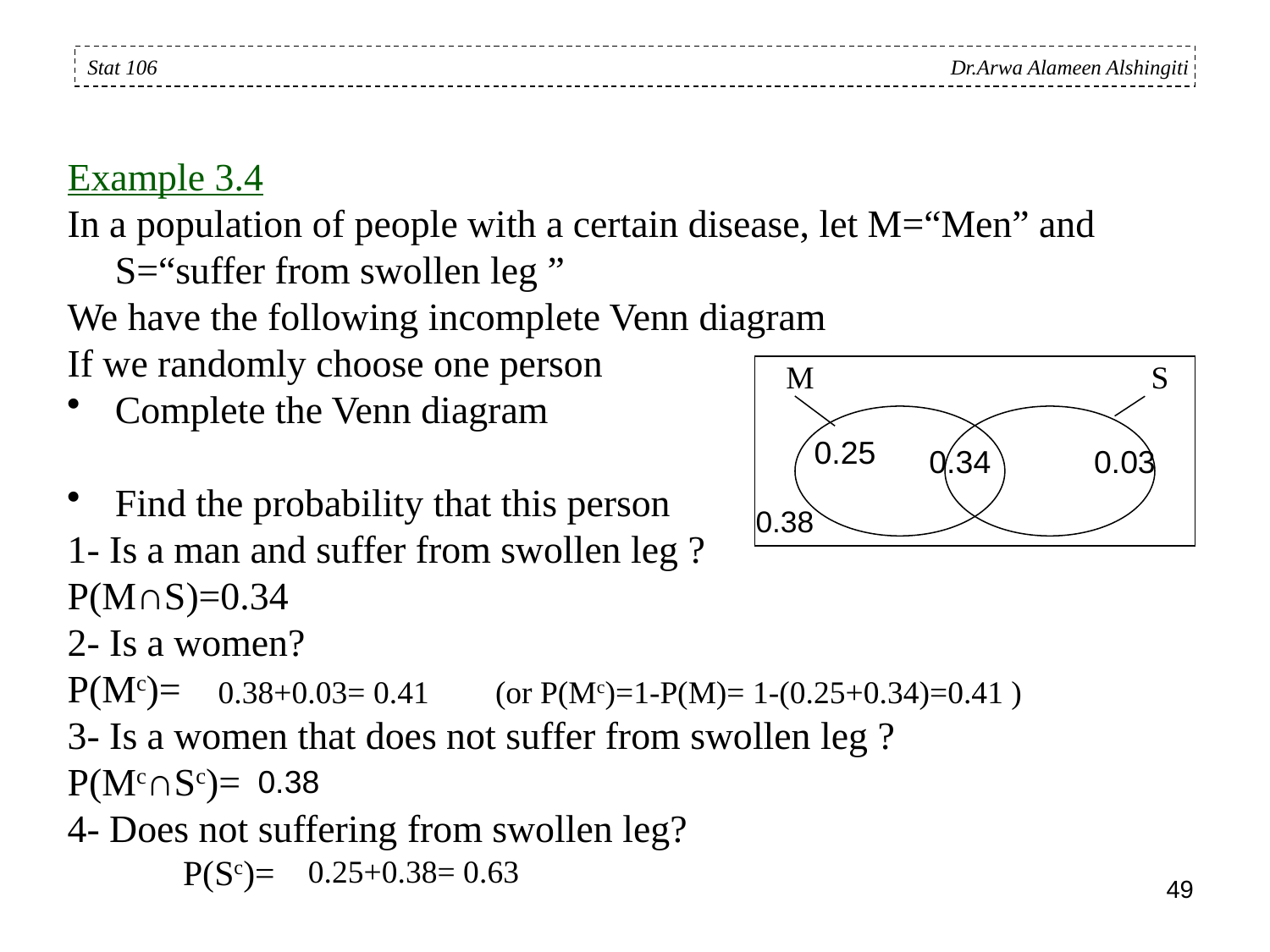

Example 3.4
In a population of people with a certain disease, let M=“Men” and S=“suffer from swollen leg ”
We have the following incomplete Venn diagram
If we randomly choose one person
Complete the Venn diagram

Find the probability that this person
1- Is a man and suffer from swollen leg ?
P(M∩S)=0.34
2- Is a women?
P(Mc)=
3- Is a women that does not suffer from swollen leg ?
P(Mc∩Sc)=
4- Does not suffering from swollen leg?
             P(Sc)=

Stat 106                                                                                                                                                      Dr.Arwa Alameen Alshingiti

M
S

0.25
0.03
0.34
0.38
0.38+0.03= 0.41
(or P(Mc)=1-P(M)= 1-(0.25+0.34)=0.41 )
0.38
0.25+0.38= 0.63
49